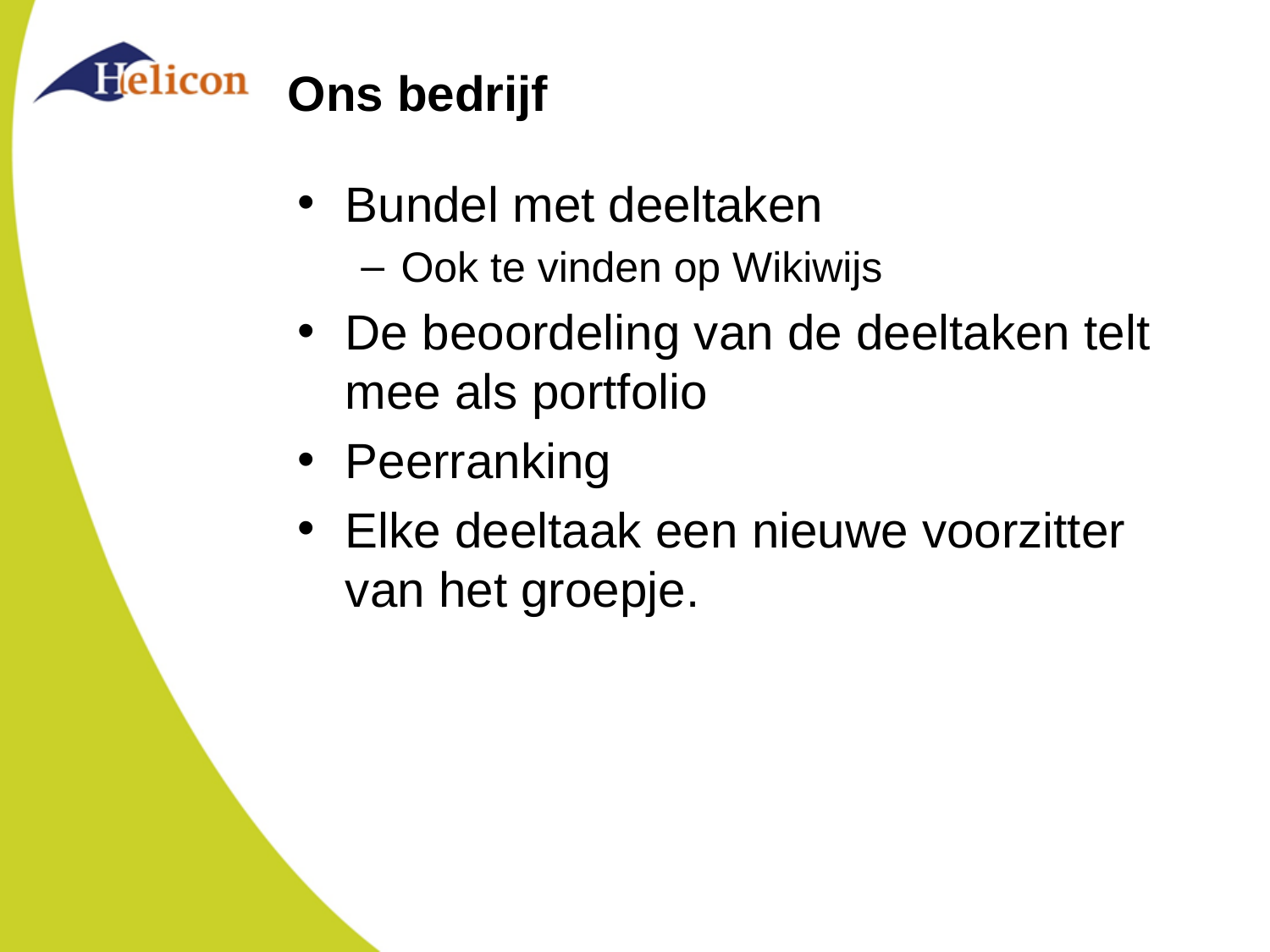

# Ons bedrijf
Bundel met deeltaken
Ook te vinden op Wikiwijs
De beoordeling van de deeltaken telt mee als portfolio
Peerranking
Elke deeltaak een nieuwe voorzitter van het groepje.